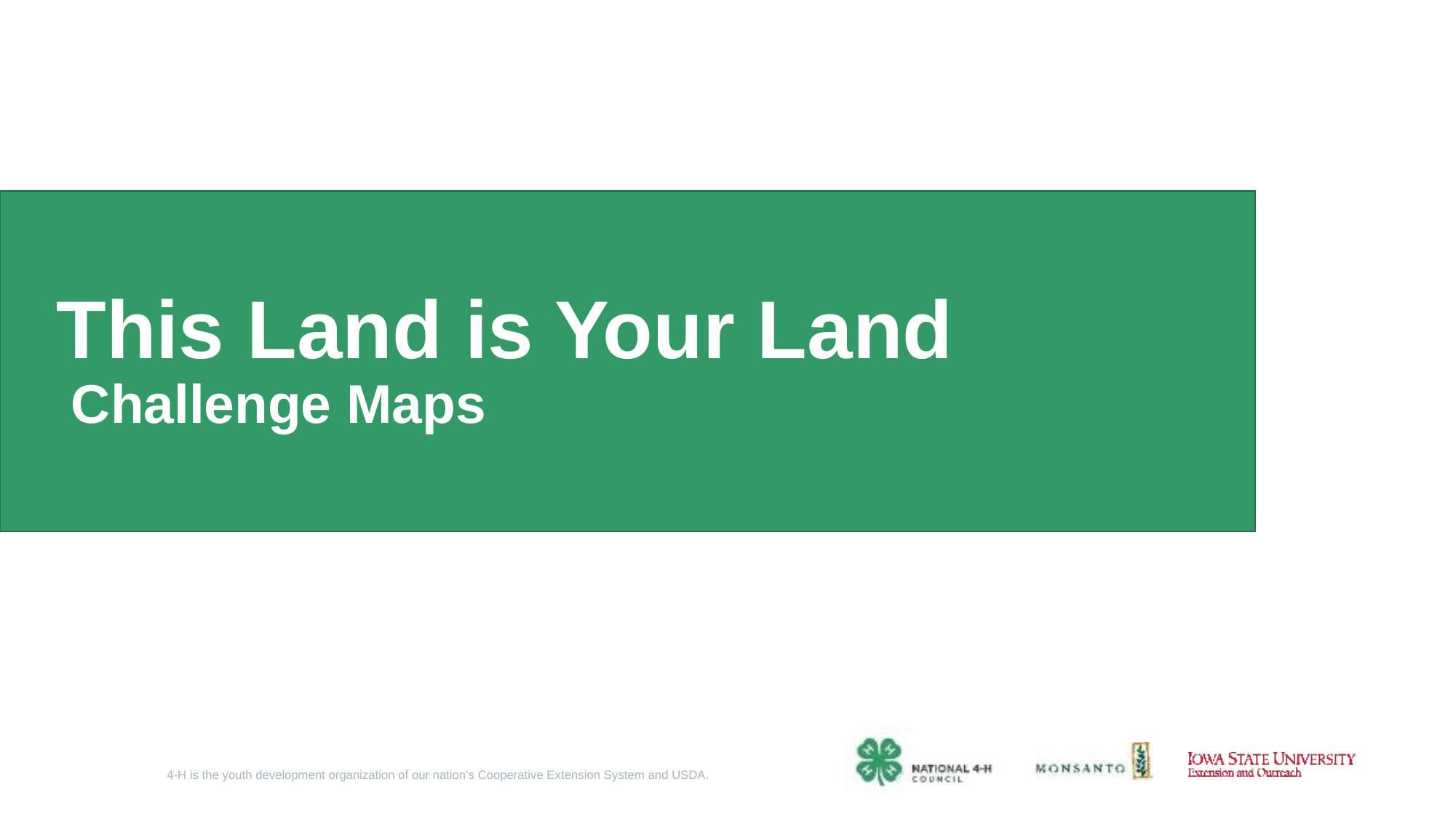

This Land is Your Land
    Challenge Maps